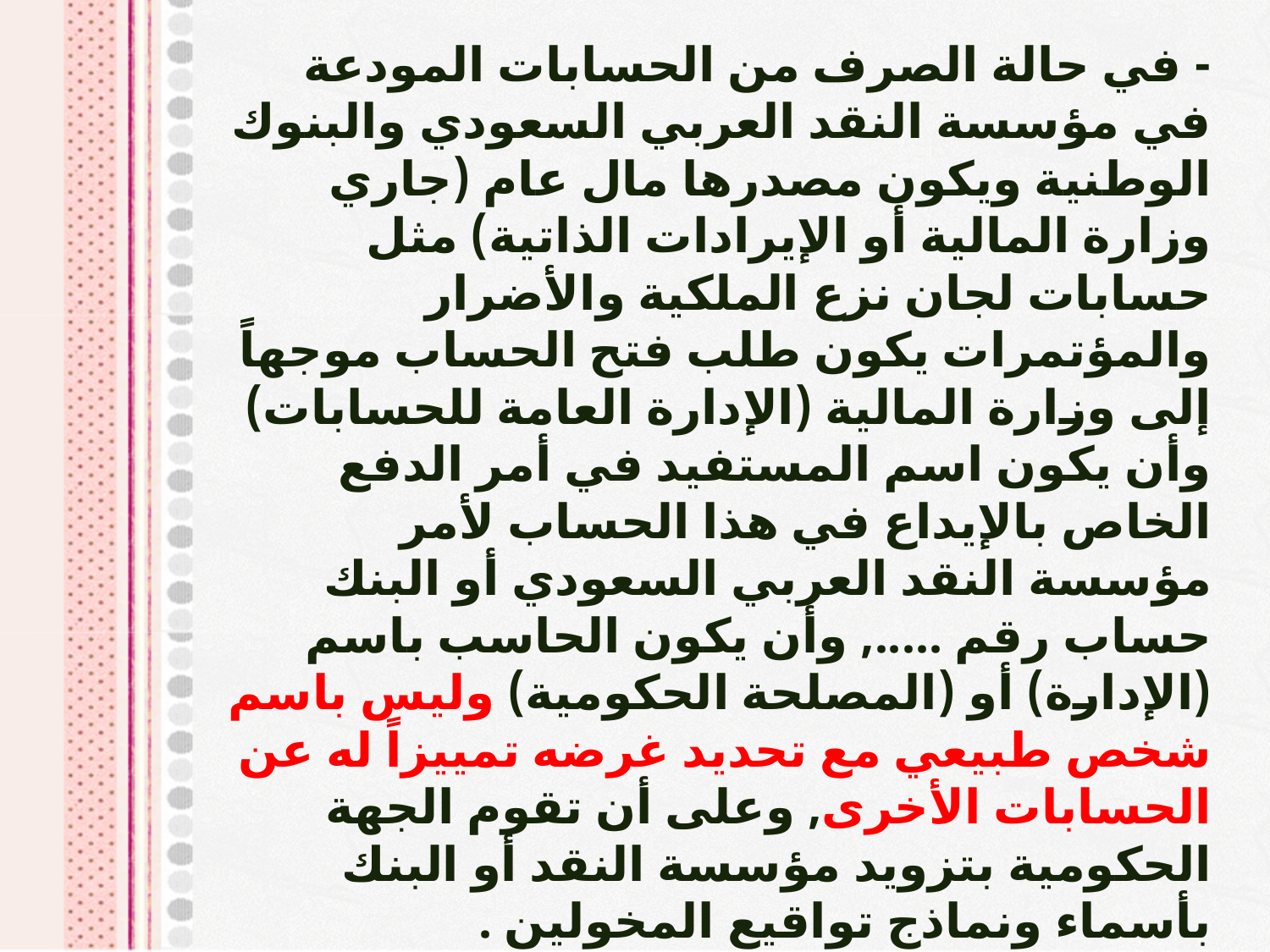

- في حالة الصرف من الحسابات المودعة في مؤسسة النقد العربي السعودي والبنوك الوطنية ويكون مصدرها مال عام (جاري وزارة المالية أو الإيرادات الذاتية) مثل حسابات لجان نزع الملكية والأضرار والمؤتمرات يكون طلب فتح الحساب موجهاً إلى وزارة المالية (الإدارة العامة للحسابات) وأن يكون اسم المستفيد في أمر الدفع الخاص بالإيداع في هذا الحساب لأمر مؤسسة النقد العربي السعودي أو البنك حساب رقم ....., وأن يكون الحاسب باسم (الإدارة) أو (المصلحة الحكومية) وليس باسم شخص طبيعي مع تحديد غرضه تمييزاً له عن الحسابات الأخرى, وعلى أن تقوم الجهة الحكومية بتزويد مؤسسة النقد أو البنك بأسماء ونماذج تواقيع المخولين .